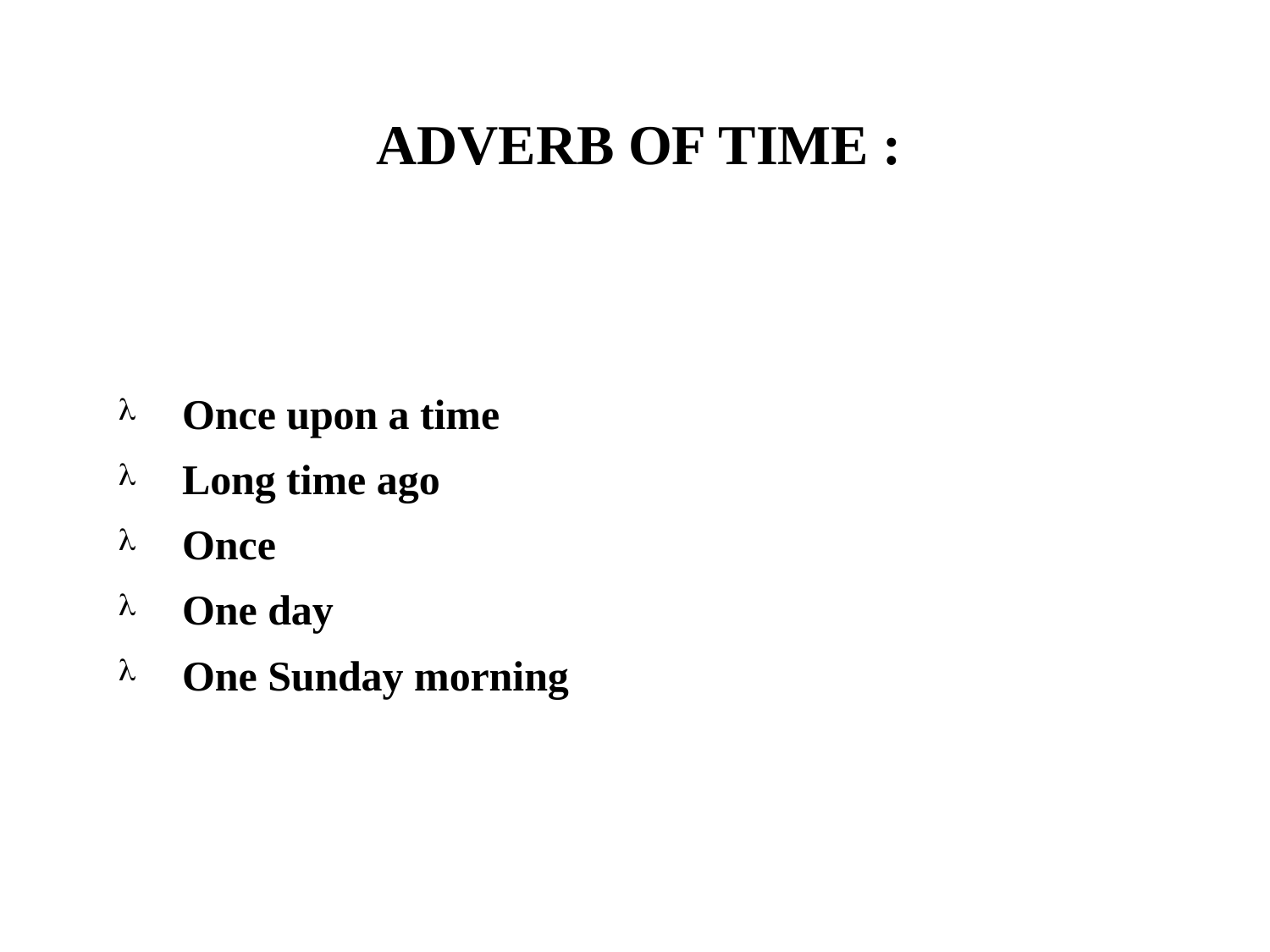

# ADVERB OF TIME :
Once upon a time
Long time ago
Once
One day
One Sunday morning